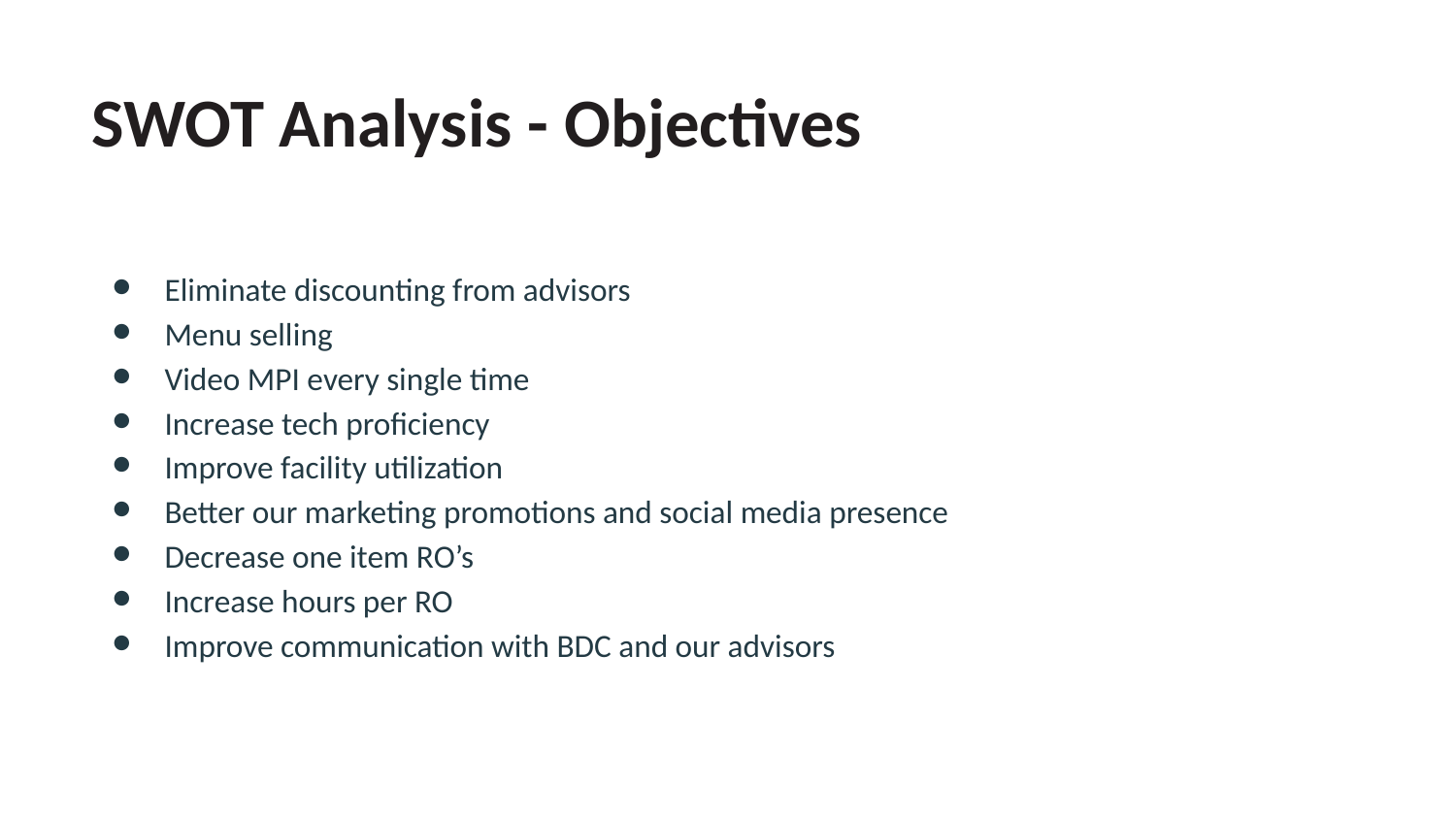

# SWOT Analysis - Objectives

Eliminate discounting from advisors
Menu selling
Video MPI every single time
Increase tech proficiency
Improve facility utilization
Better our marketing promotions and social media presence
Decrease one item RO’s
Increase hours per RO
Improve communication with BDC and our advisors